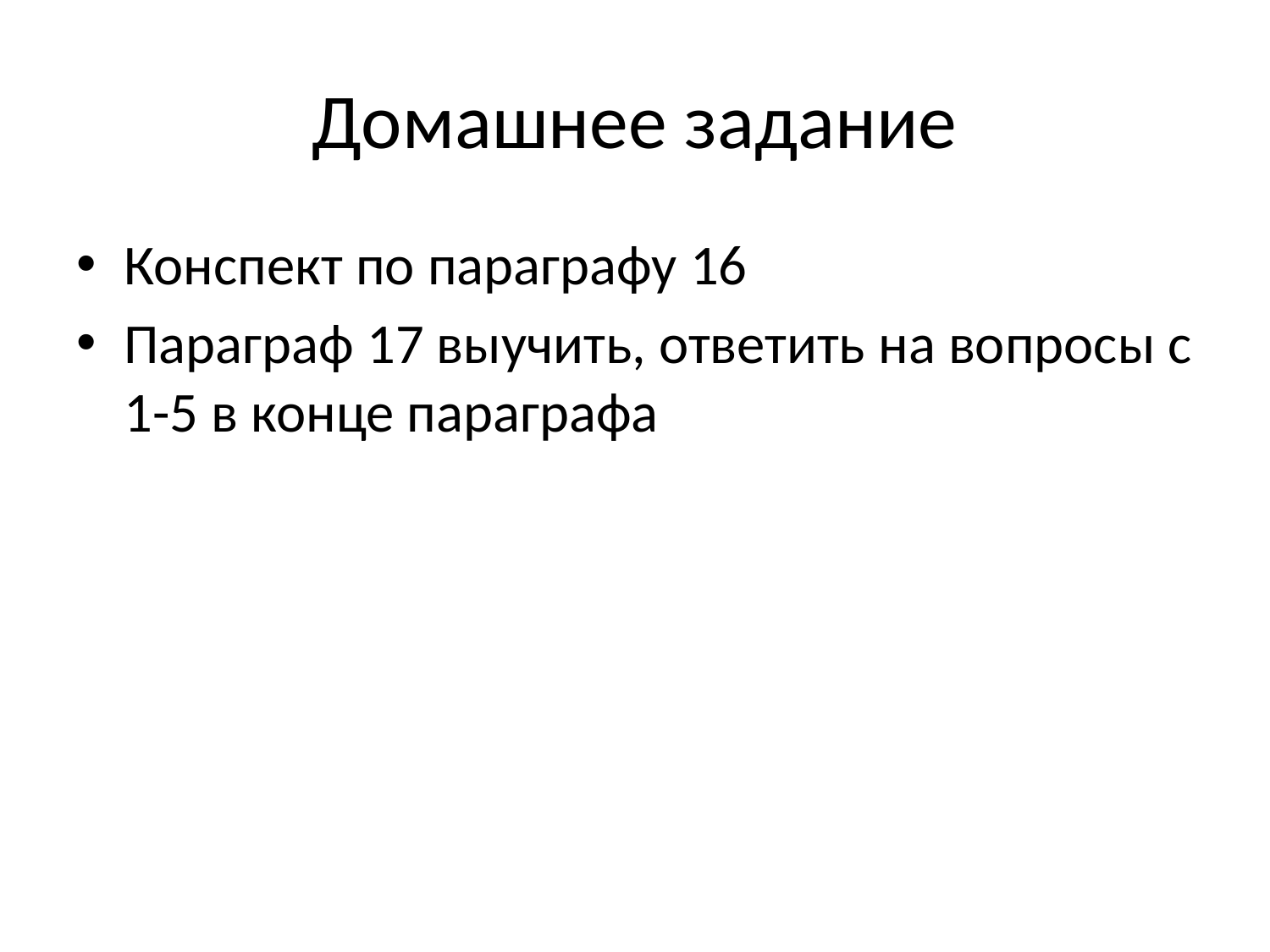

# Домашнее задание
Конспект по параграфу 16
Параграф 17 выучить, ответить на вопросы с 1-5 в конце параграфа